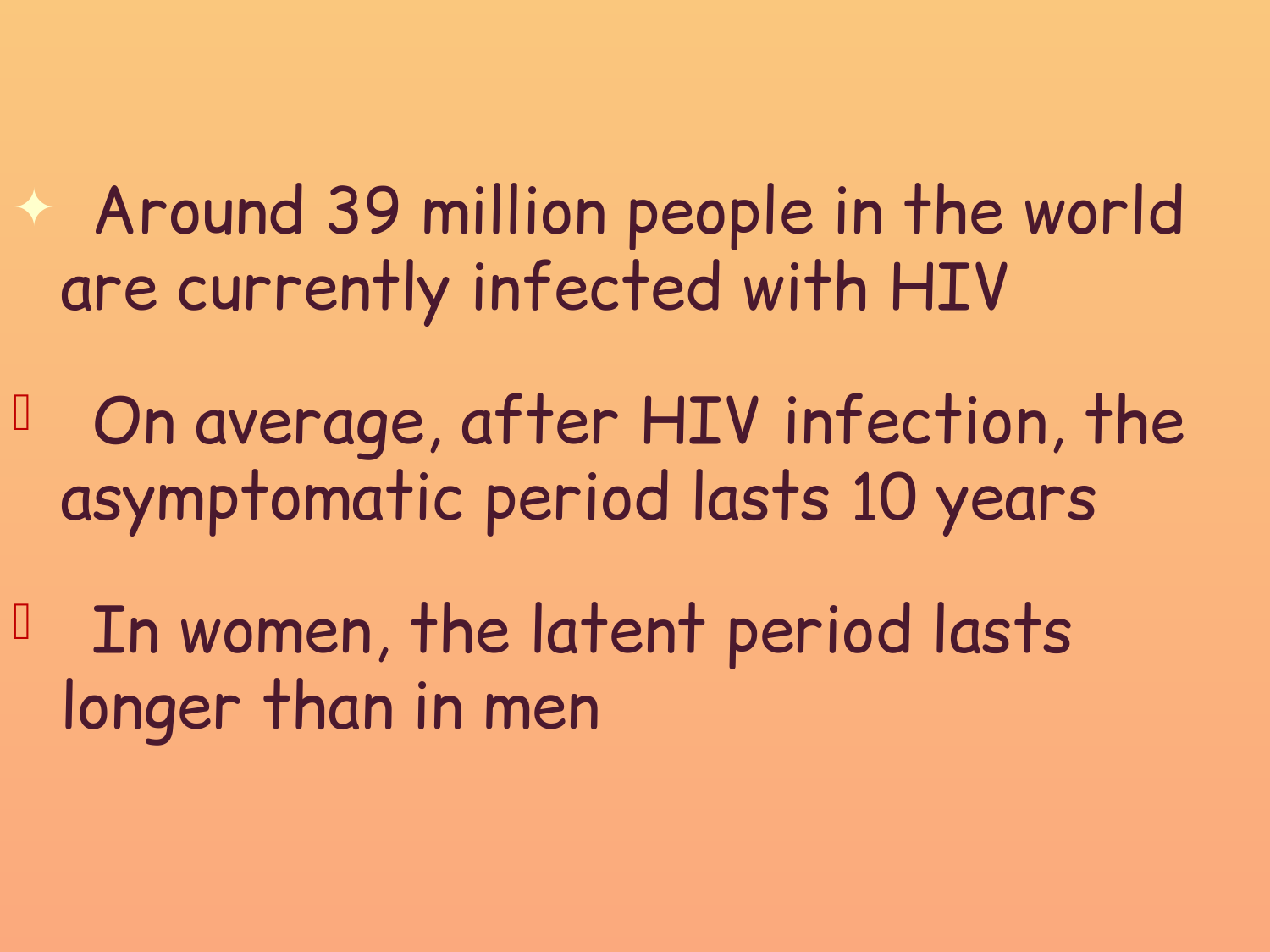

Around 39 million people in the world are currently infected with HIV

  On average, after HIV infection, the asymptomatic period lasts 10 years

  In women, the latent period lasts longer than in men

#